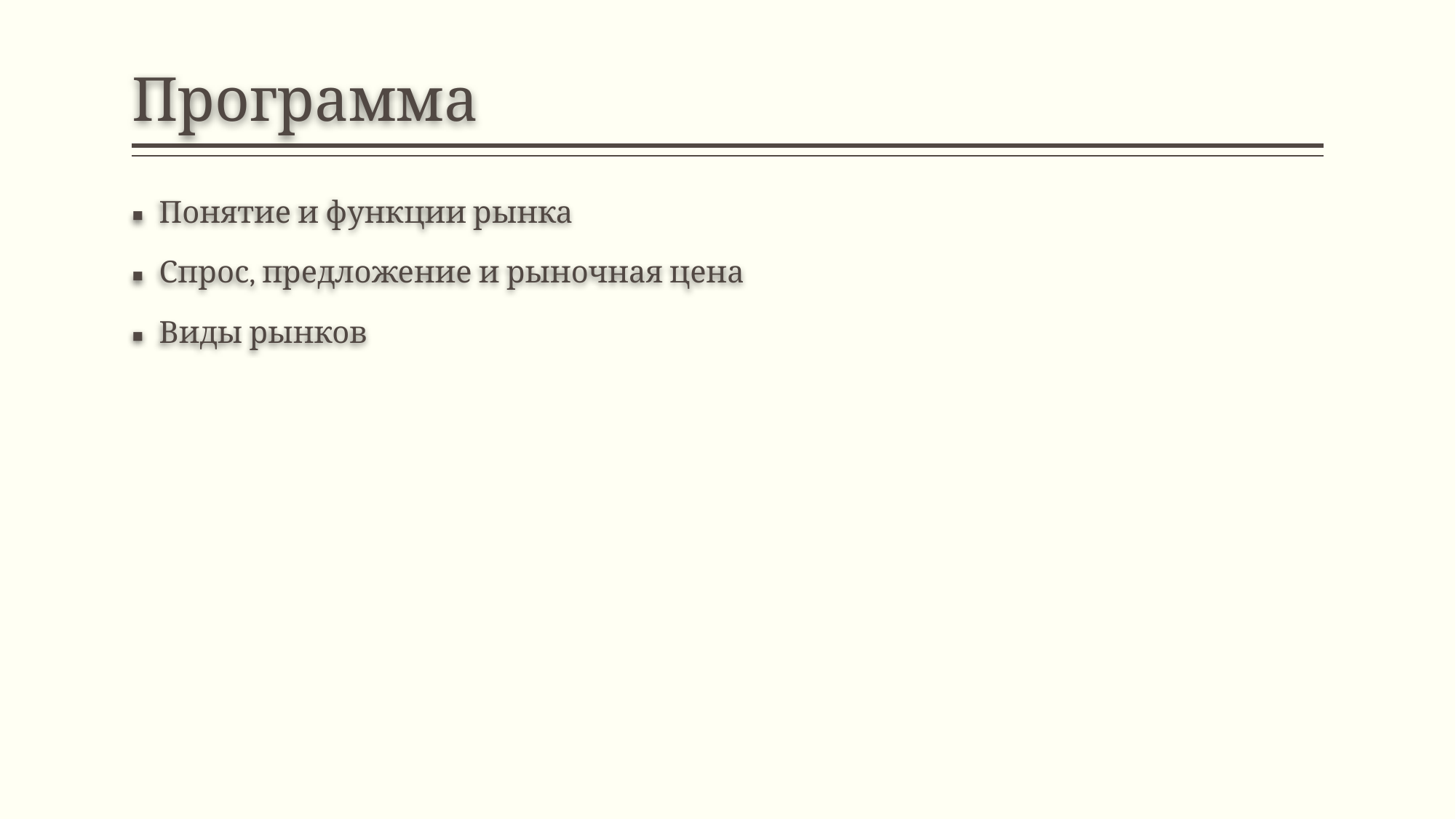

# Программа
Понятие и функции рынка
Спрос, предложение и рыночная цена
Виды рынков